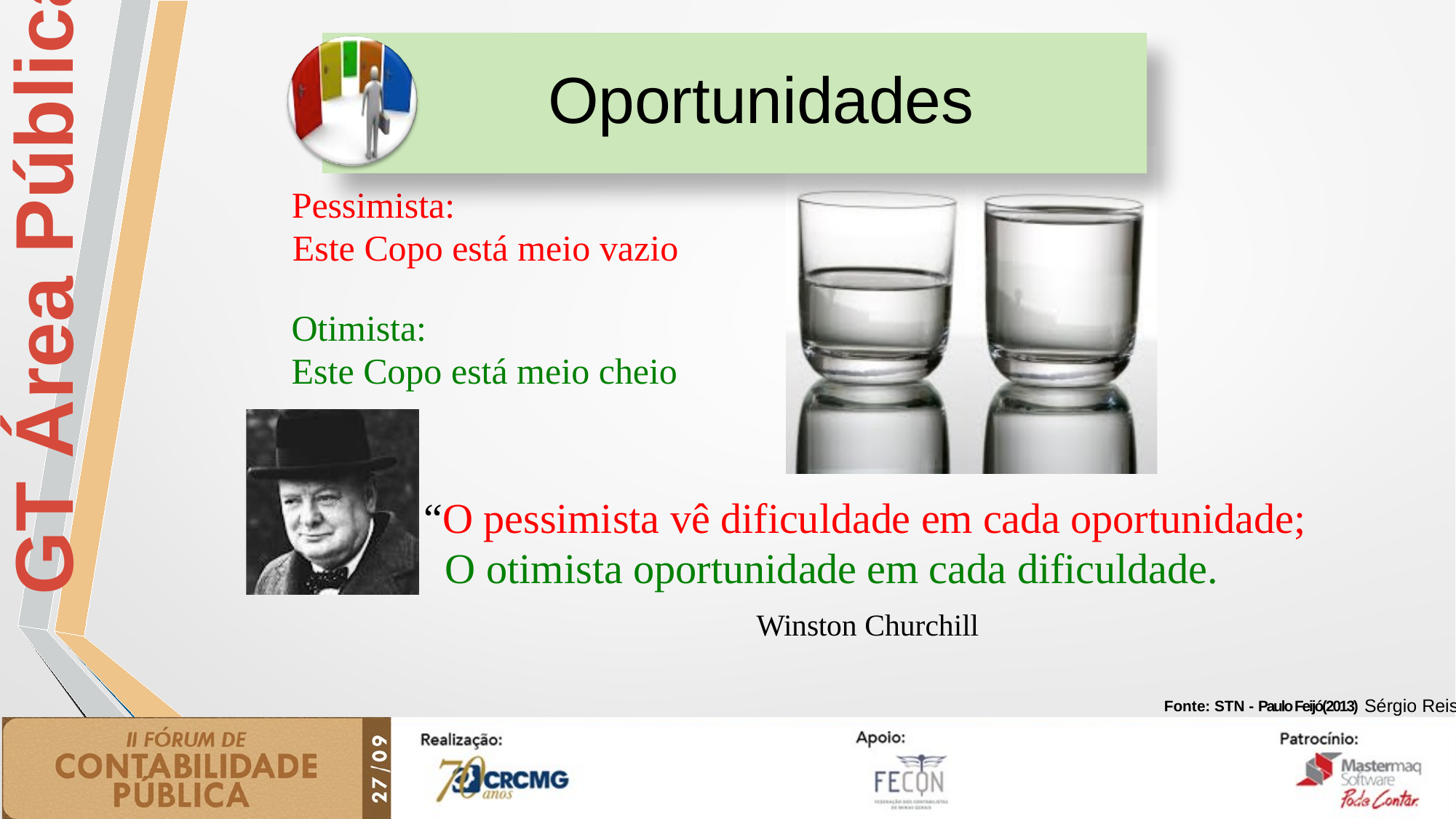

Oportunidades

# Pessimista:
Este Copo está meio vazio
Otimista:
Este Copo está meio cheio

“O pessimista vê dificuldade em cada oportunidade;  O otimista oportunidade em cada dificuldade.
Winston Churchill
Fonte: STN - Paulo Feijó(2013)